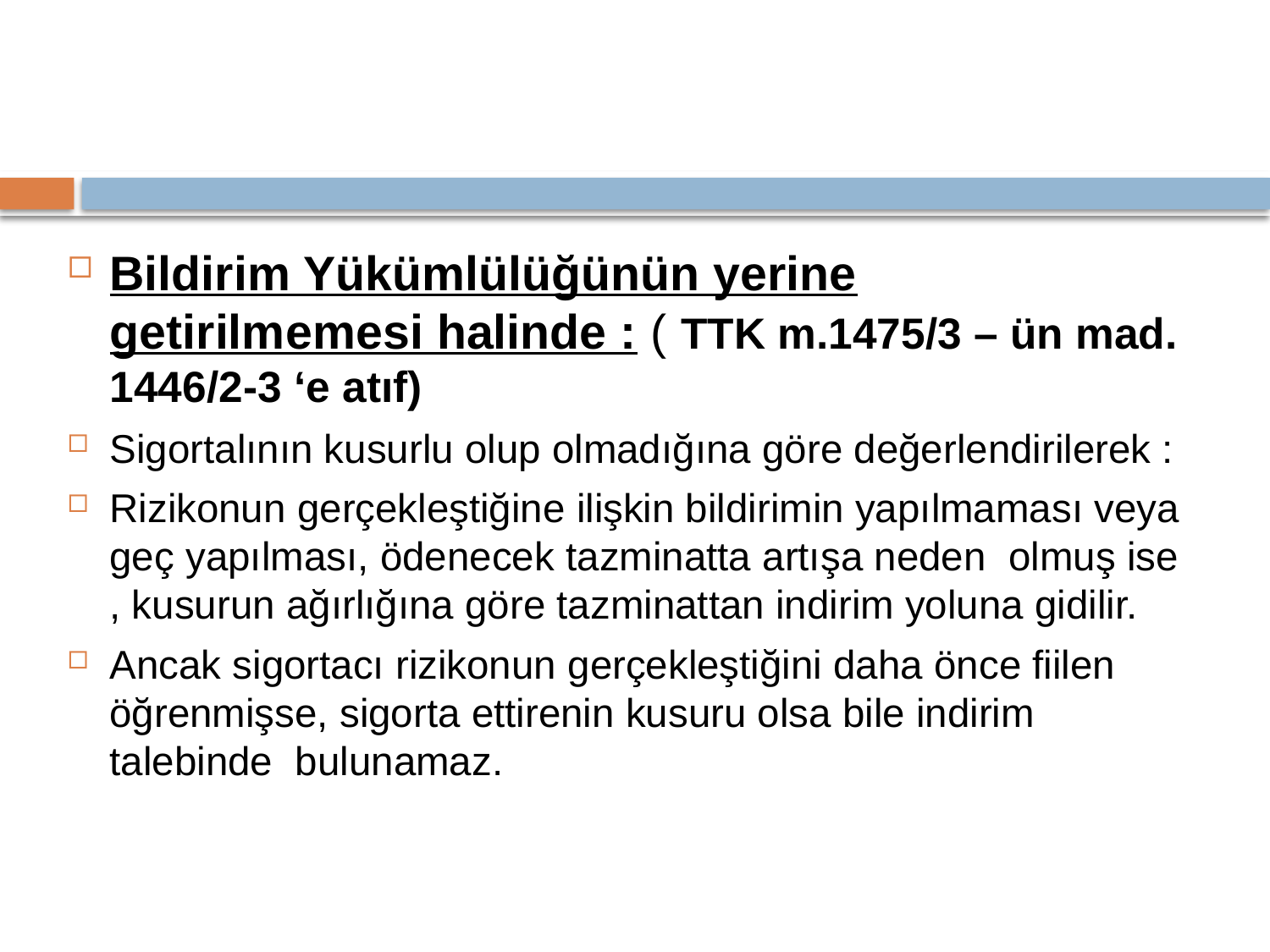

Bildirim Yükümlülüğünün yerine getirilmemesi halinde : ( TTK m.1475/3 – ün mad. 1446/2-3 ‘e atıf)
Sigortalının kusurlu olup olmadığına göre değerlendirilerek :
Rizikonun gerçekleştiğine ilişkin bildirimin yapılmaması veya geç yapılması, ödenecek tazminatta artışa neden  olmuş ise , kusurun ağırlığına göre tazminattan indirim yoluna gidilir.
Ancak sigortacı rizikonun gerçekleştiğini daha önce fiilen öğrenmişse, sigorta ettirenin kusuru olsa bile indirim talebinde  bulunamaz.